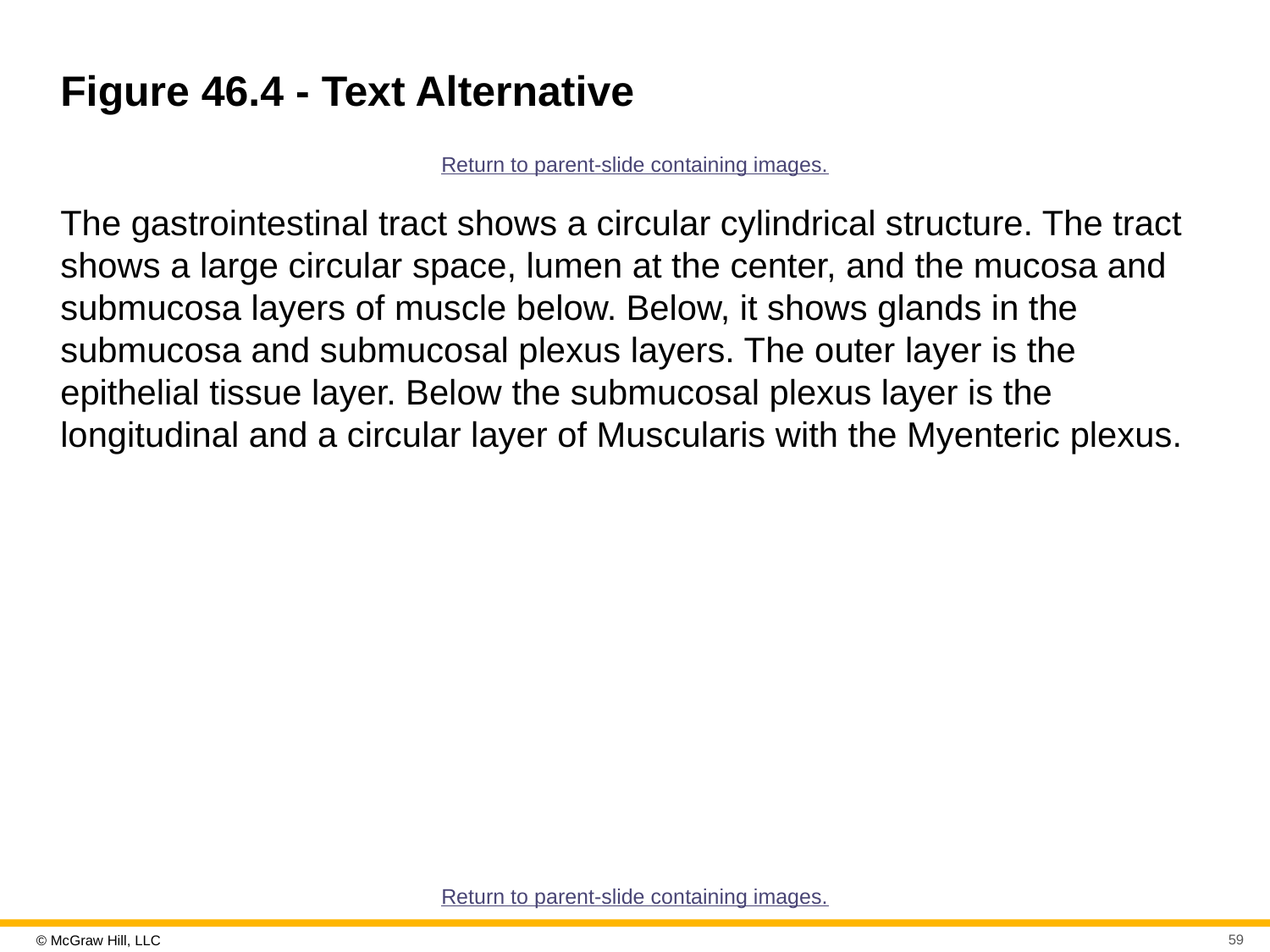

# Figure 46.4 - Text Alternative
Return to parent-slide containing images.
The gastrointestinal tract shows a circular cylindrical structure. The tract shows a large circular space, lumen at the center, and the mucosa and submucosa layers of muscle below. Below, it shows glands in the submucosa and submucosal plexus layers. The outer layer is the epithelial tissue layer. Below the submucosal plexus layer is the longitudinal and a circular layer of Muscularis with the Myenteric plexus.
Return to parent-slide containing images.
59